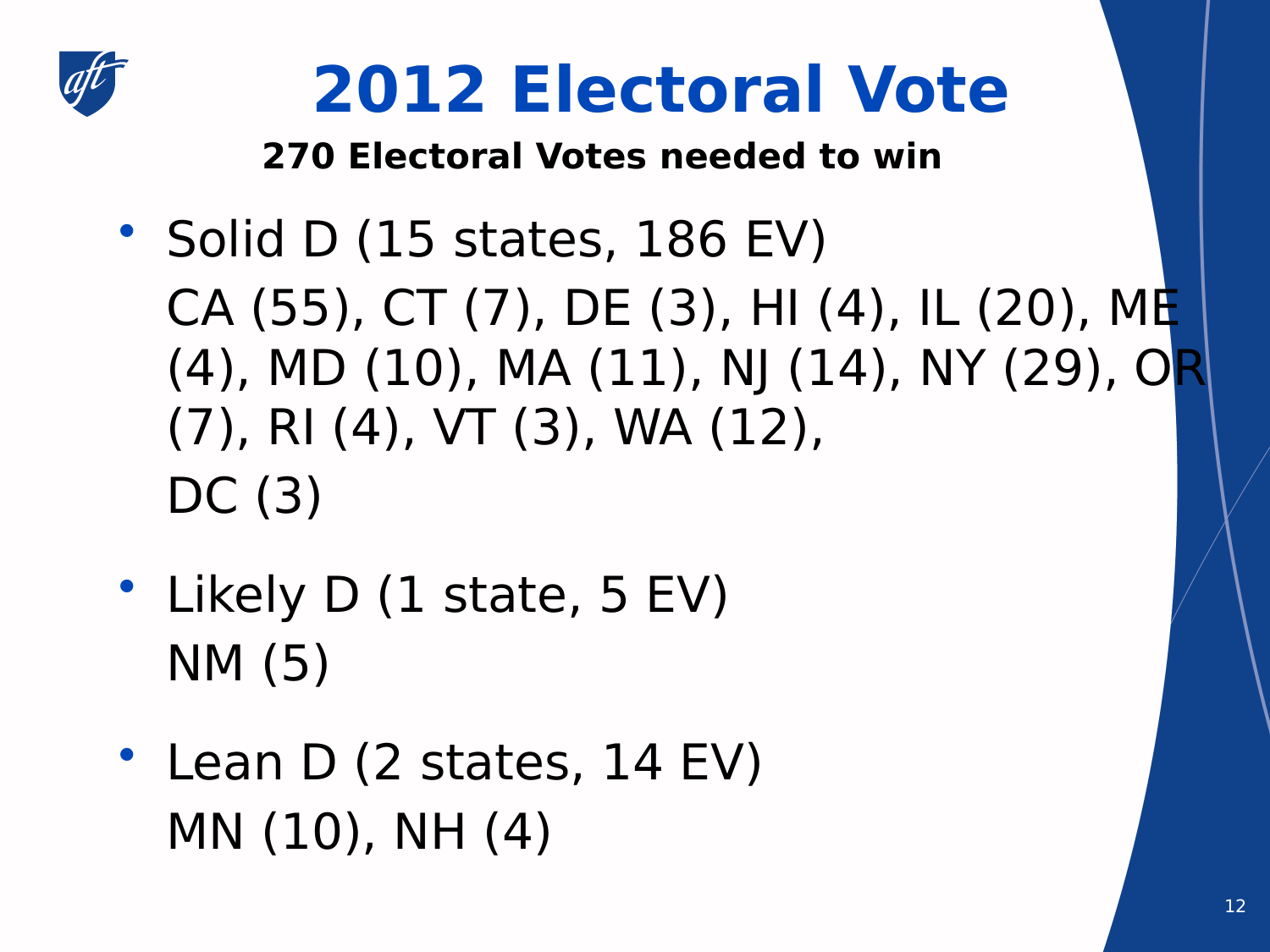

# 2012 Electoral Vote
270 Electoral Votes needed to win
Solid D (15 states, 186 EV)
	CA (55), CT (7), DE (3), HI (4), IL (20), ME (4), MD (10), MA (11), NJ (14), NY (29), OR (7), RI (4), VT (3), WA (12),
	DC (3)

Likely D (1 state, 5 EV)
	NM (5)

Lean D (2 states, 14 EV)
	MN (10), NH (4)
12